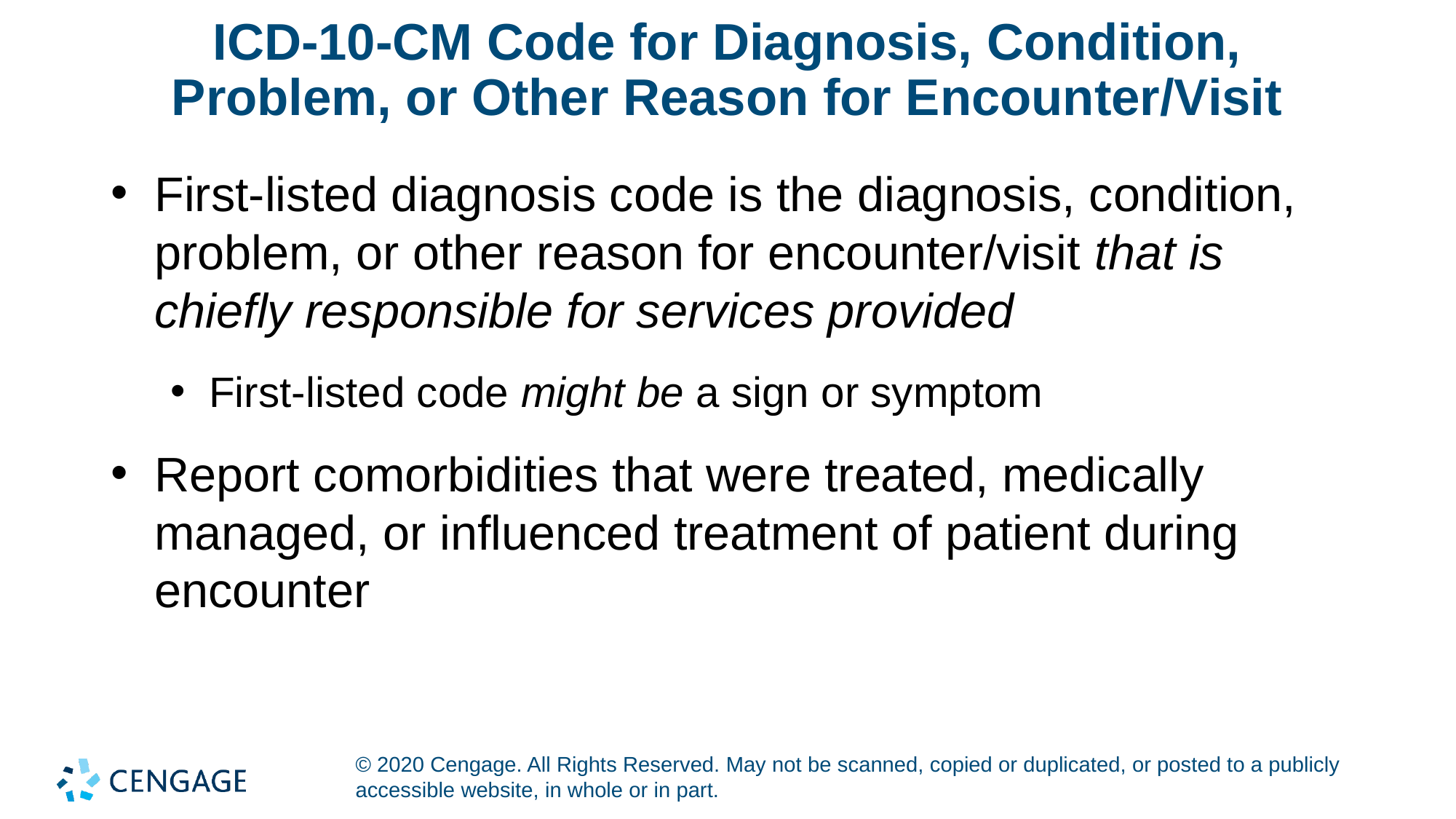

# ICD-10-CM Code for Diagnosis, Condition, Problem, or Other Reason for Encounter/Visit
First-listed diagnosis code is the diagnosis, condition, problem, or other reason for encounter/visit that is chiefly responsible for services provided
First-listed code might be a sign or symptom
Report comorbidities that were treated, medically managed, or influenced treatment of patient during encounter